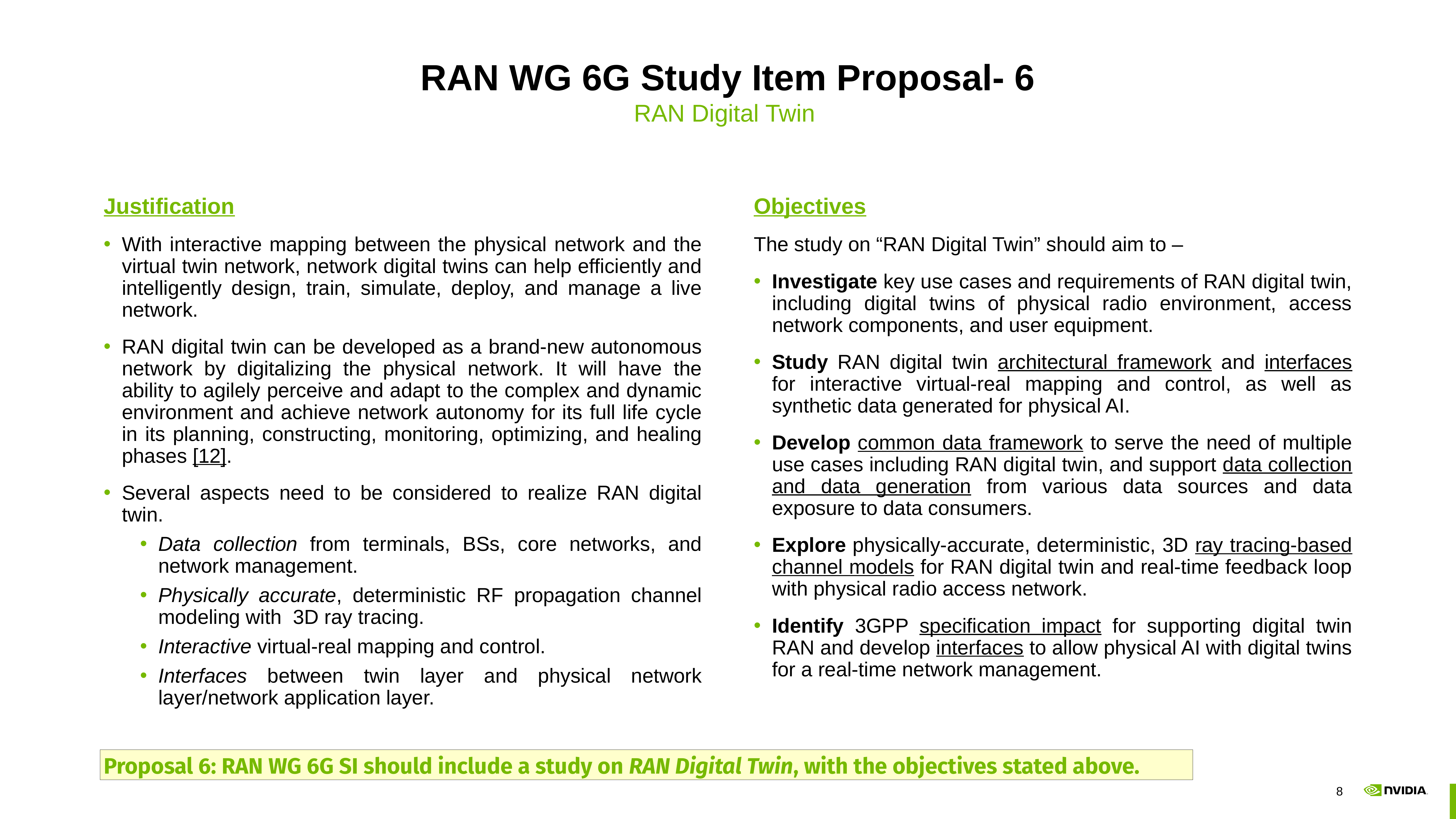

# RAN WG 6G Study Item Proposal- 6
RAN Digital Twin
Justification
With interactive mapping between the physical network and the virtual twin network, network digital twins can help efficiently and intelligently design, train, simulate, deploy, and manage a live network.
RAN digital twin can be developed as a brand-new autonomous network by digitalizing the physical network. It will have the ability to agilely perceive and adapt to the complex and dynamic environment and achieve network autonomy for its full life cycle in its planning, constructing, monitoring, optimizing, and healing phases [12].
Several aspects need to be considered to realize RAN digital twin.
Data collection from terminals, BSs, core networks, and network management.
Physically accurate, deterministic RF propagation channel modeling with  3D ray tracing.
Interactive virtual-real mapping and control.
Interfaces between twin layer and physical network layer/network application layer.
Objectives
The study on “RAN Digital Twin” should aim to –
Investigate key use cases and requirements of RAN digital twin, including digital twins of physical radio environment, access network components, and user equipment.
Study RAN digital twin architectural framework and interfaces for interactive virtual-real mapping and control, as well as synthetic data generated for physical AI.
Develop common data framework to serve the need of multiple use cases including RAN digital twin, and support data collection and data generation from various data sources and data exposure to data consumers.
Explore physically-accurate, deterministic, 3D ray tracing-based channel models for RAN digital twin and real-time feedback loop with physical radio access network.
Identify 3GPP specification impact for supporting digital twin RAN and develop interfaces to allow physical AI with digital twins for a real-time network management.
Proposal 6: RAN WG 6G SI should include a study on RAN Digital Twin, with the objectives stated above.